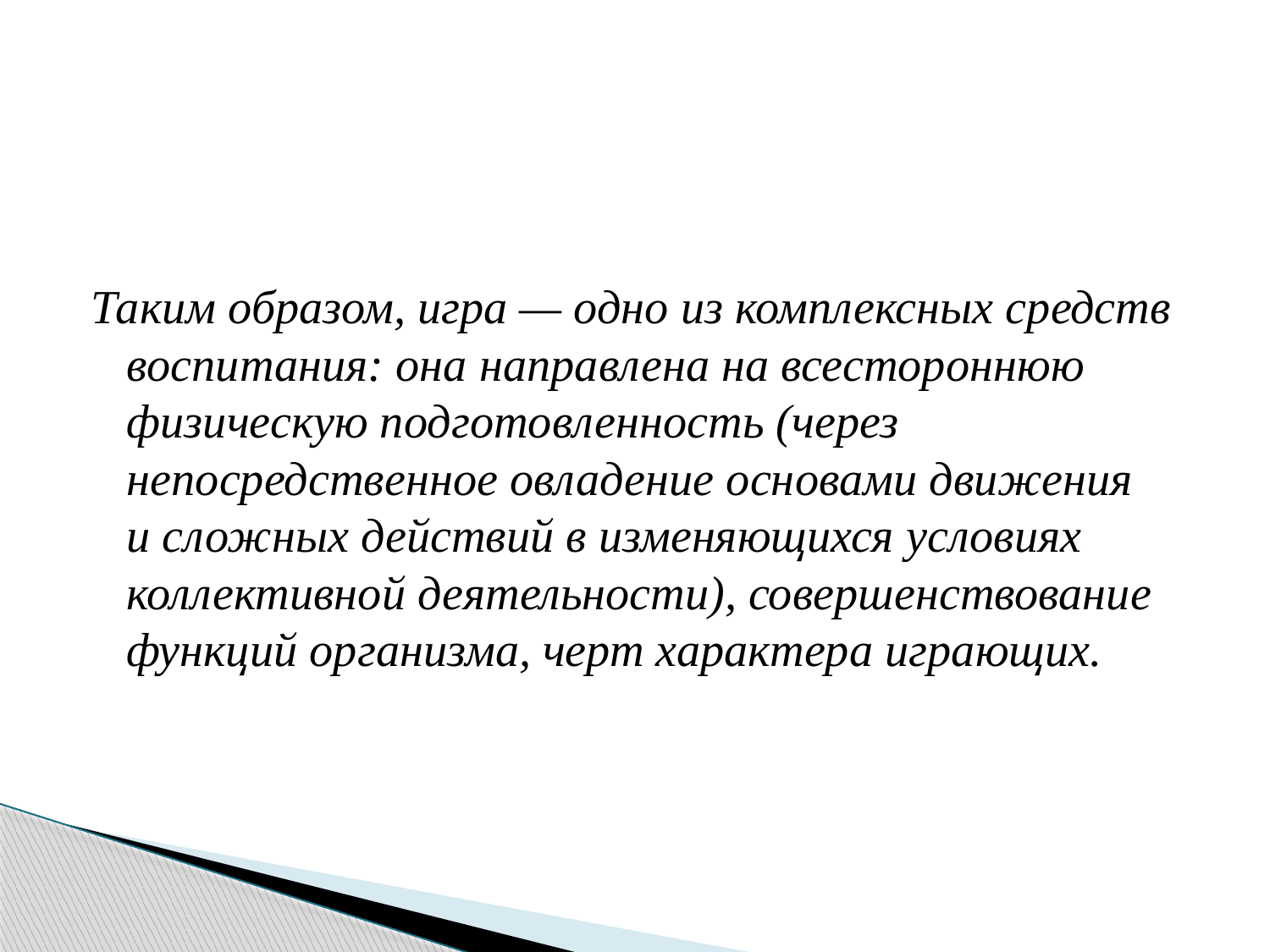

#

Таким образом, игра — одно из комплексных средств воспитания: она направлена на всестороннюю физическую подготовленность (через непосредственное овладение основами движения и сложных действий в изменяющихся условиях коллективной деятельности), совершенствование функций организма, черт характера играющих.